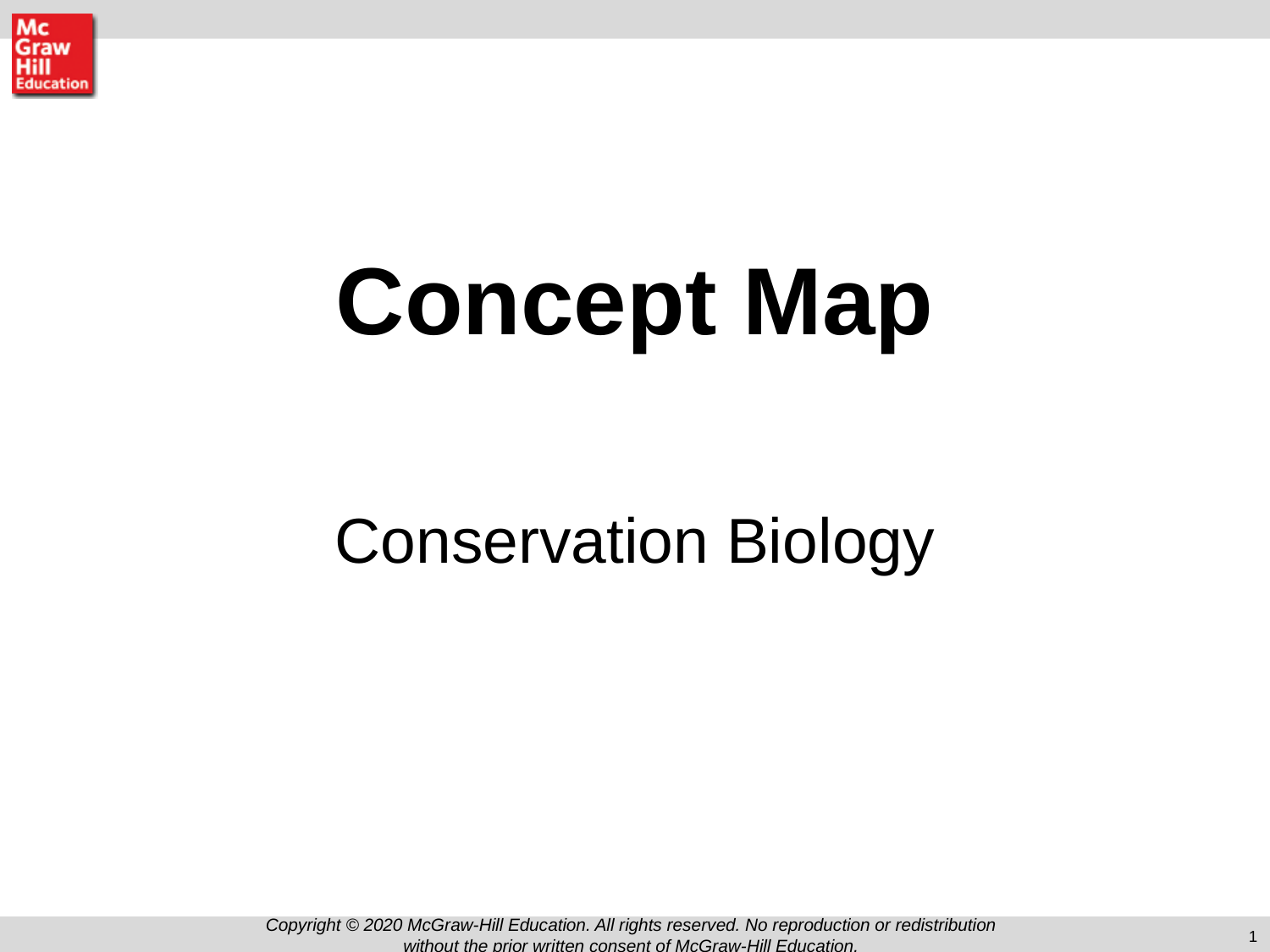

Concept Map

Conservation Biology
Copyright © 2020 McGraw-Hill Education. All rights reserved. No reproduction or redistribution without the prior written consent of McGraw-Hill Education.